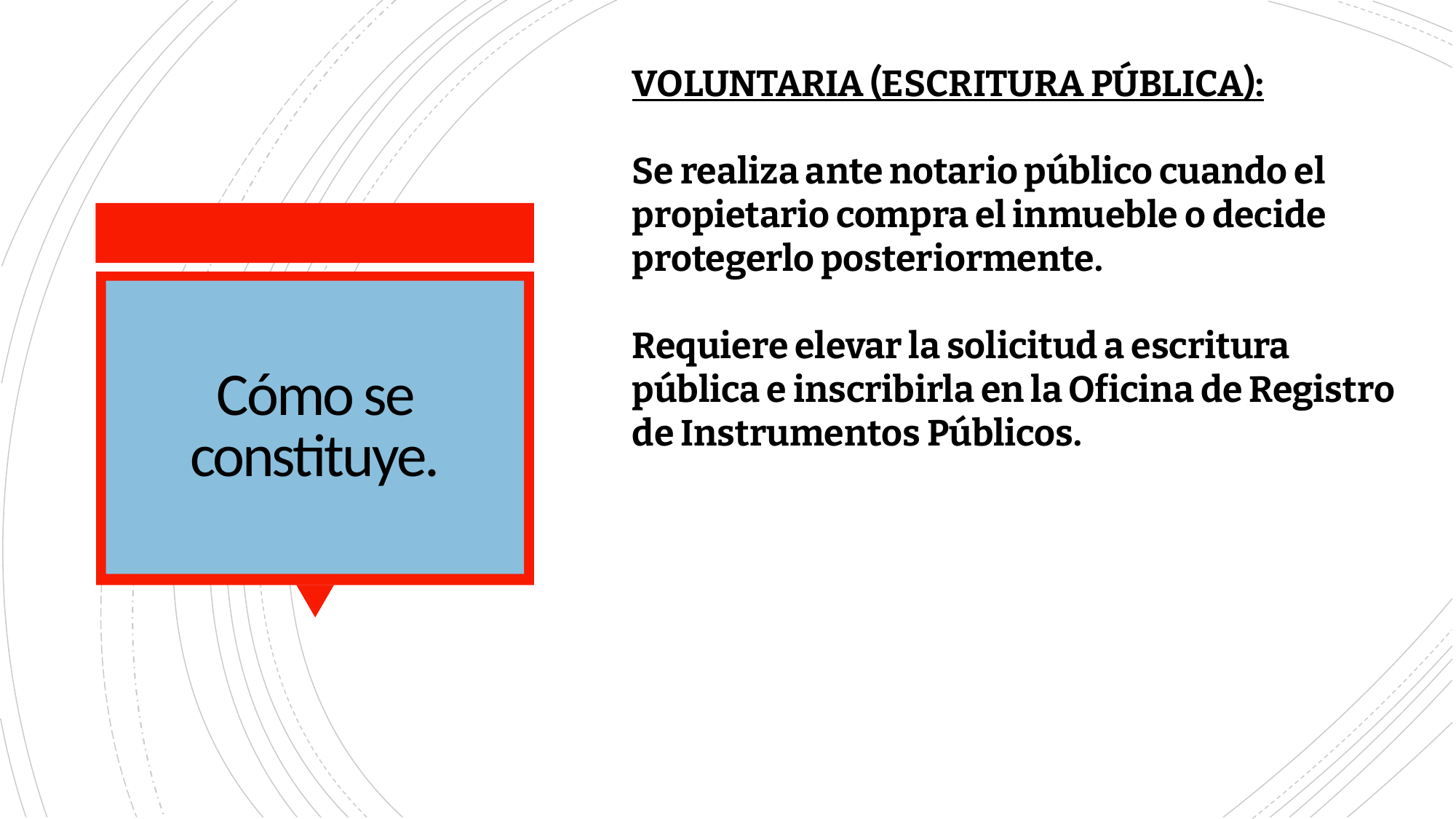

VOLUNTARIA (ESCRITURA PÚBLICA):

Se realiza ante notario público cuando el propietario compra el inmueble o decide protegerlo posteriormente.

Requiere elevar la solicitud a escritura pública e inscribirla en la Oficina de Registro de Instrumentos Públicos.
# Cómo se constituye.